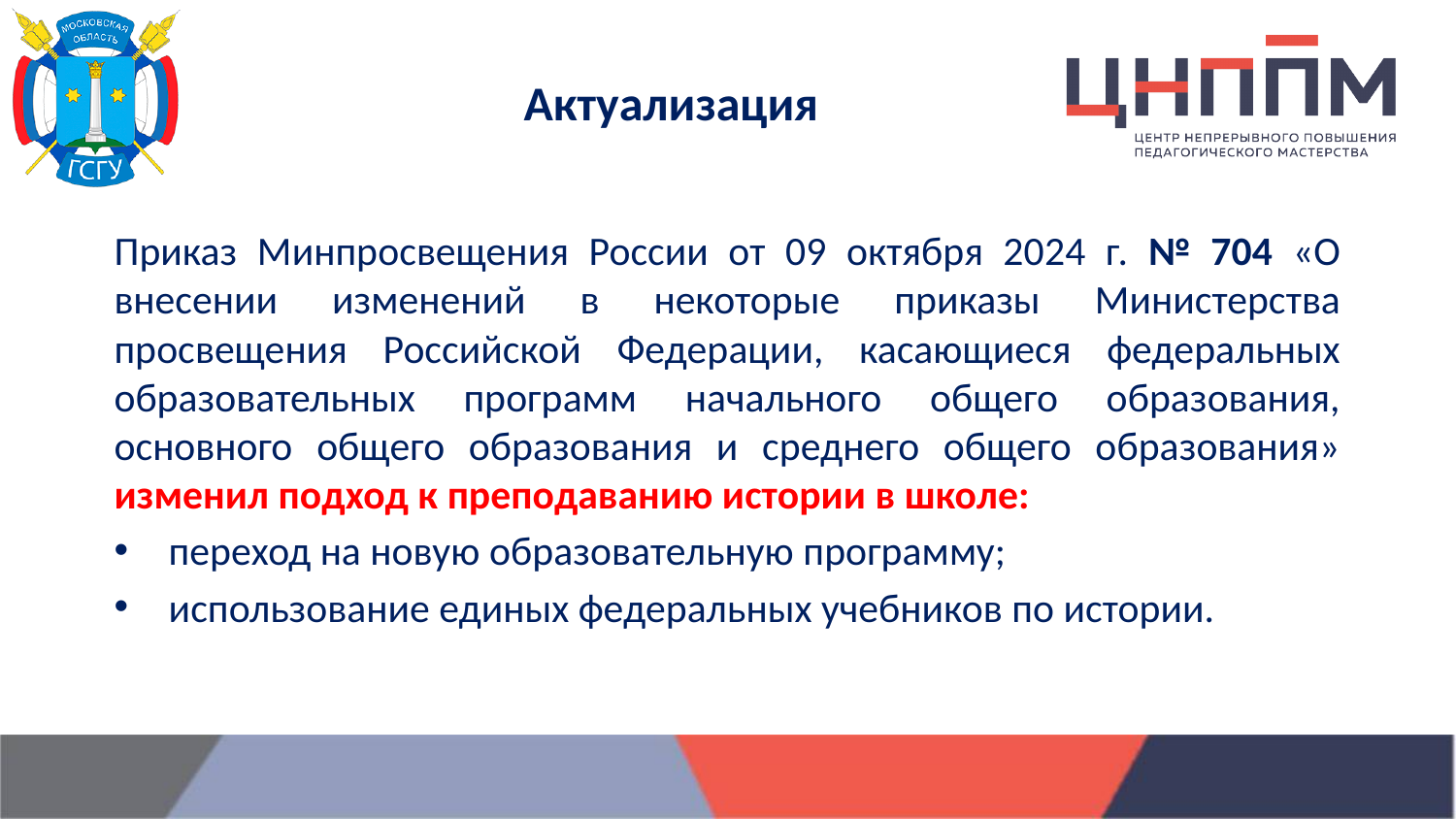

# Актуализация
Приказ Минпросвещения России от 09 октября 2024 г. № 704 «О внесении изменений в некоторые приказы Министерства просвещения Российской Федерации, касающиеся федеральных образовательных программ начального общего образования, основного общего образования и среднего общего образования» изменил подход к преподаванию истории в школе:
переход на новую образовательную программу;
использование единых федеральных учебников по истории.